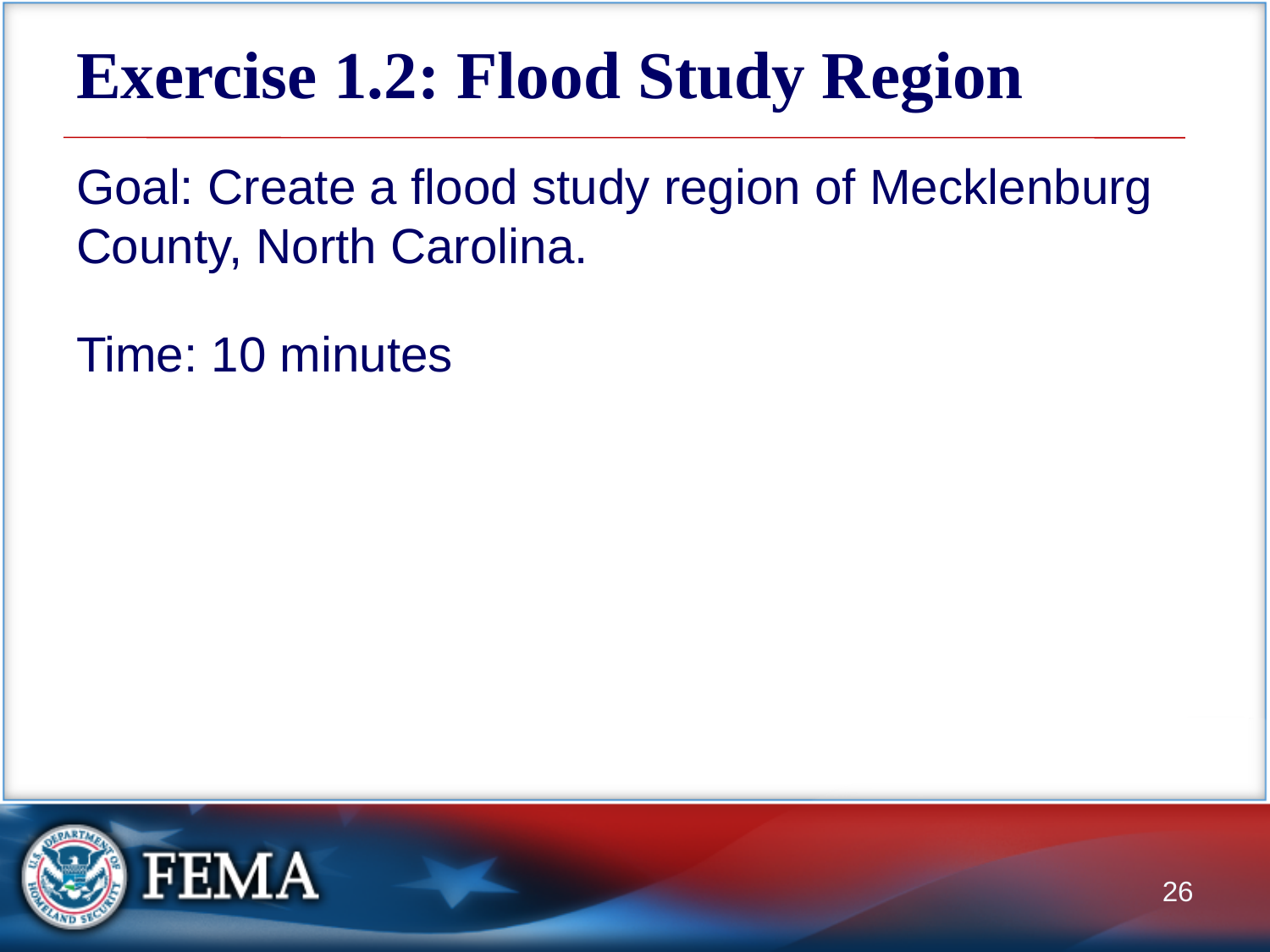

# Exercise 1.2: Flood Study Region
Goal: Create a flood study region of Mecklenburg County, North Carolina.
Time: 10 minutes
26